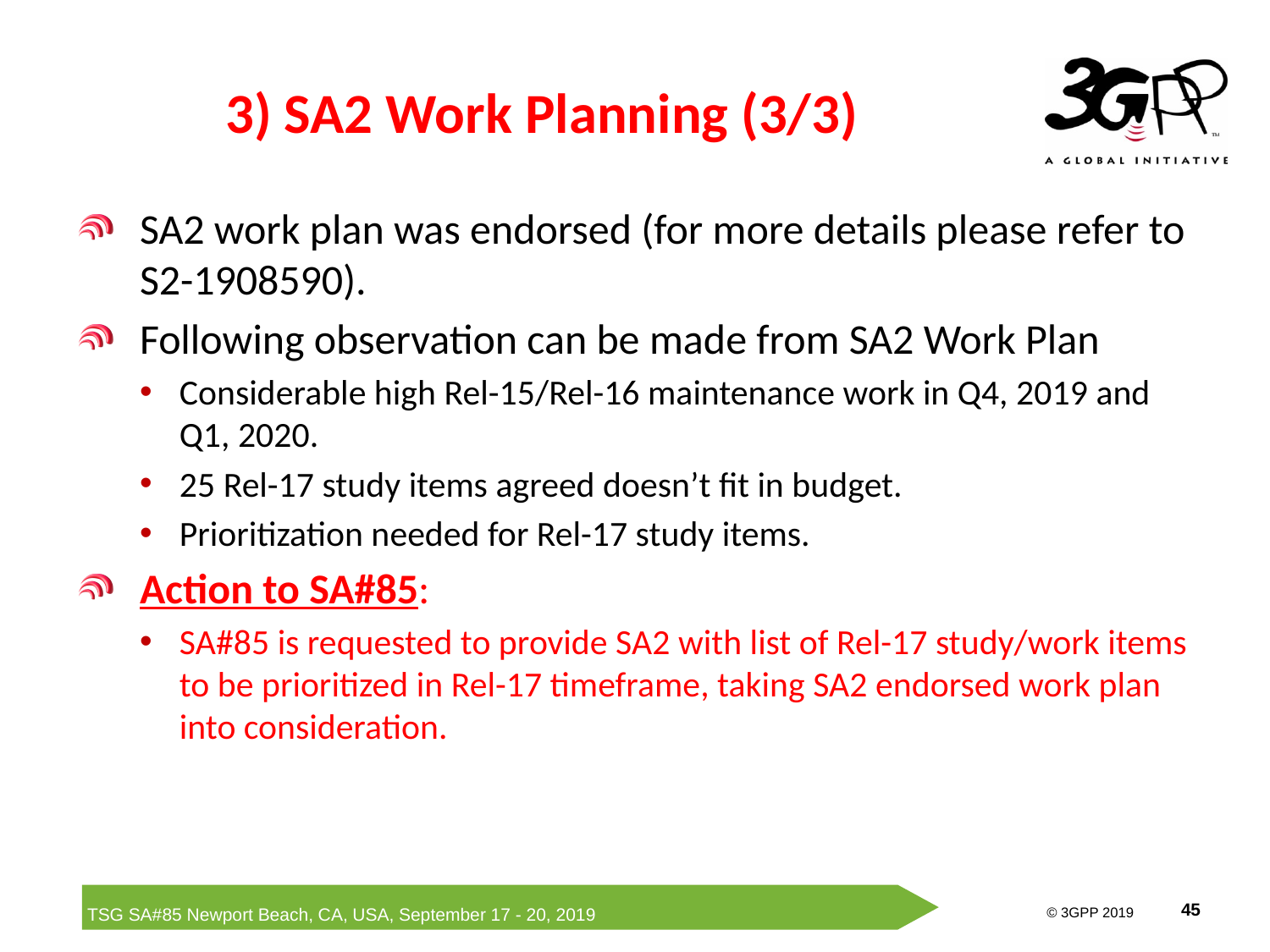

# 3) SA2 Work Planning (3/3)
SA2 work plan was endorsed (for more details please refer to S2-1908590).
Following observation can be made from SA2 Work Plan
Considerable high Rel-15/Rel-16 maintenance work in Q4, 2019 and Q1, 2020.
25 Rel-17 study items agreed doesn’t fit in budget.
Prioritization needed for Rel-17 study items.
Action to SA#85:
SA#85 is requested to provide SA2 with list of Rel-17 study/work items to be prioritized in Rel-17 timeframe, taking SA2 endorsed work plan into consideration.